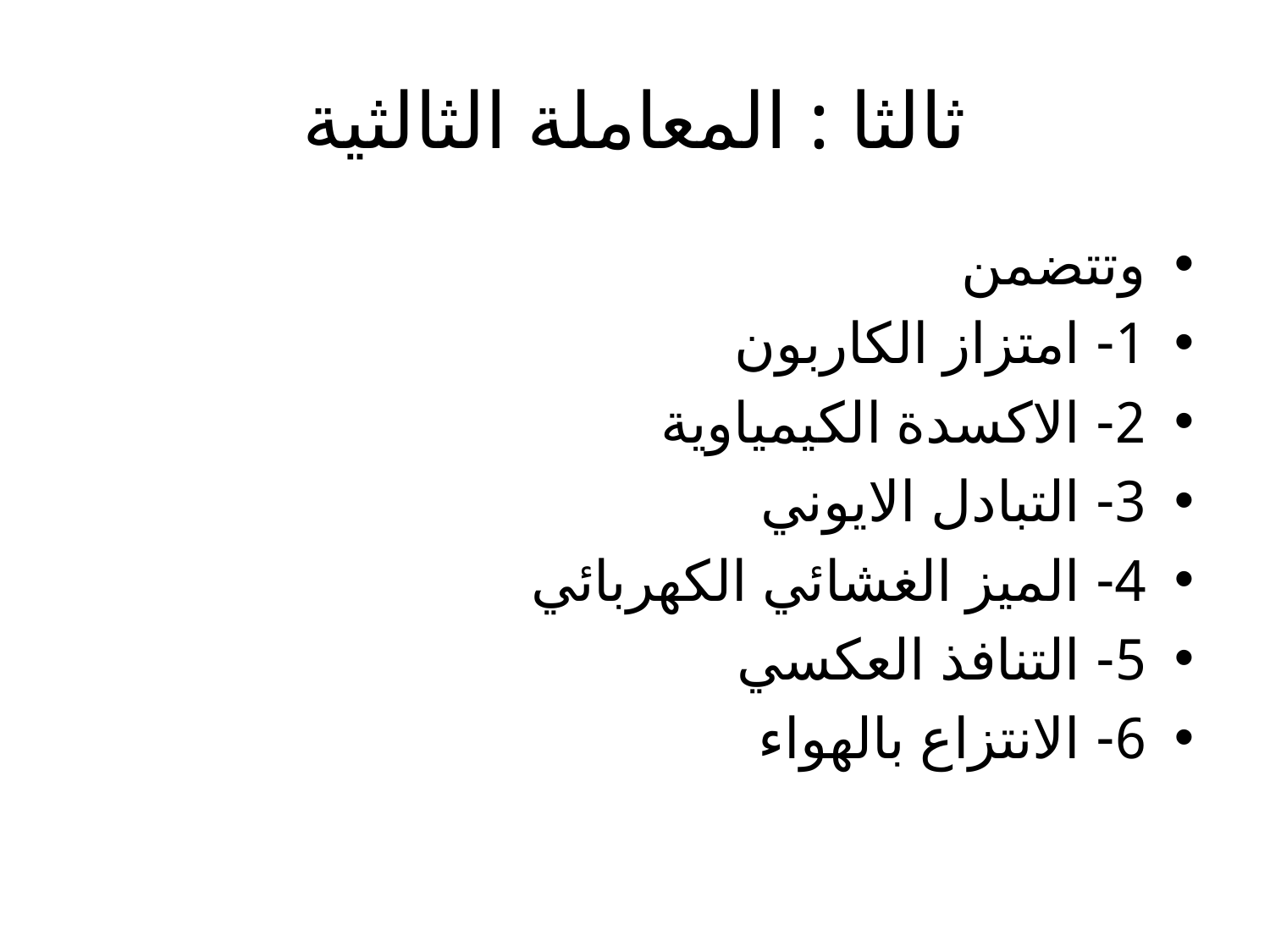

# ثالثا : المعاملة الثالثية
وتتضمن
1- امتزاز الكاربون
2- الاكسدة الكيمياوية
3- التبادل الايوني
4- الميز الغشائي الكهربائي
5- التنافذ العكسي
6- الانتزاع بالهواء